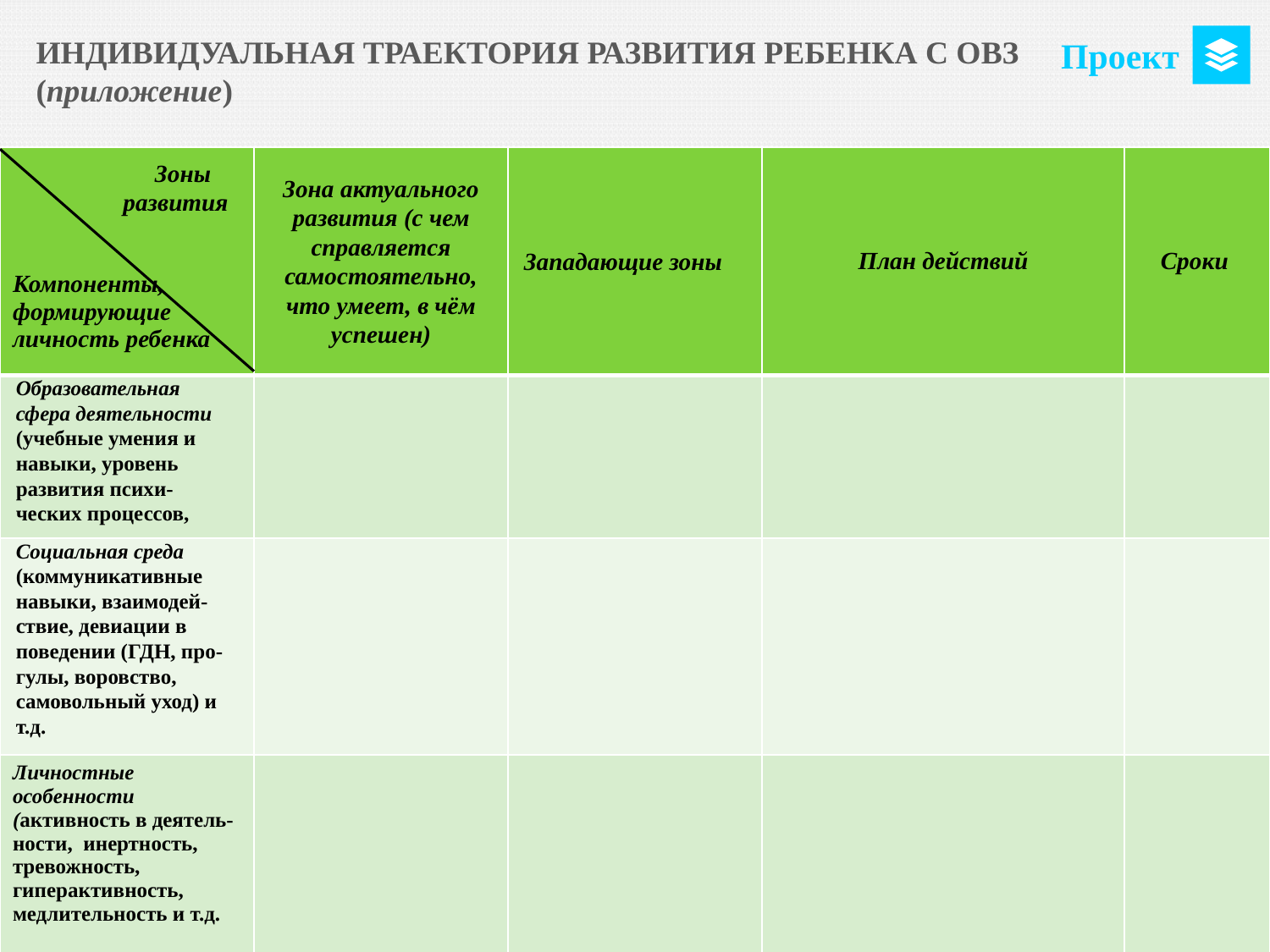

ИНДИВИДУАЛЬНАЯ ТРАЕКТОРИЯ РАЗВИТИЯ РЕБЕНКА С ОВЗ
(приложение)

Проект
| Зоны развития Компоненты, формирующие личность ребенка | Зона актуального развития (с чем справляется самостоятельно, что умеет, в чём успешен) | Западающие зоны | План действий | Сроки |
| --- | --- | --- | --- | --- |
| Образовательная сфера деятельности (учебные умения и навыки, уровень развития психи-ческих процессов, |  |  |  |  |
| Социальная среда (коммуникативные навыки, взаимодей-ствие, девиации в поведении (ГДН, про-гулы, воровство, самовольный уход) и т.д. |  |  |  |  |
| Личностные особенности (активность в деятель-ности, инертность, тревожность, гиперактивность, медлительность и т.д. |  |  |  |  |

Детский дом «Құлыншақ»